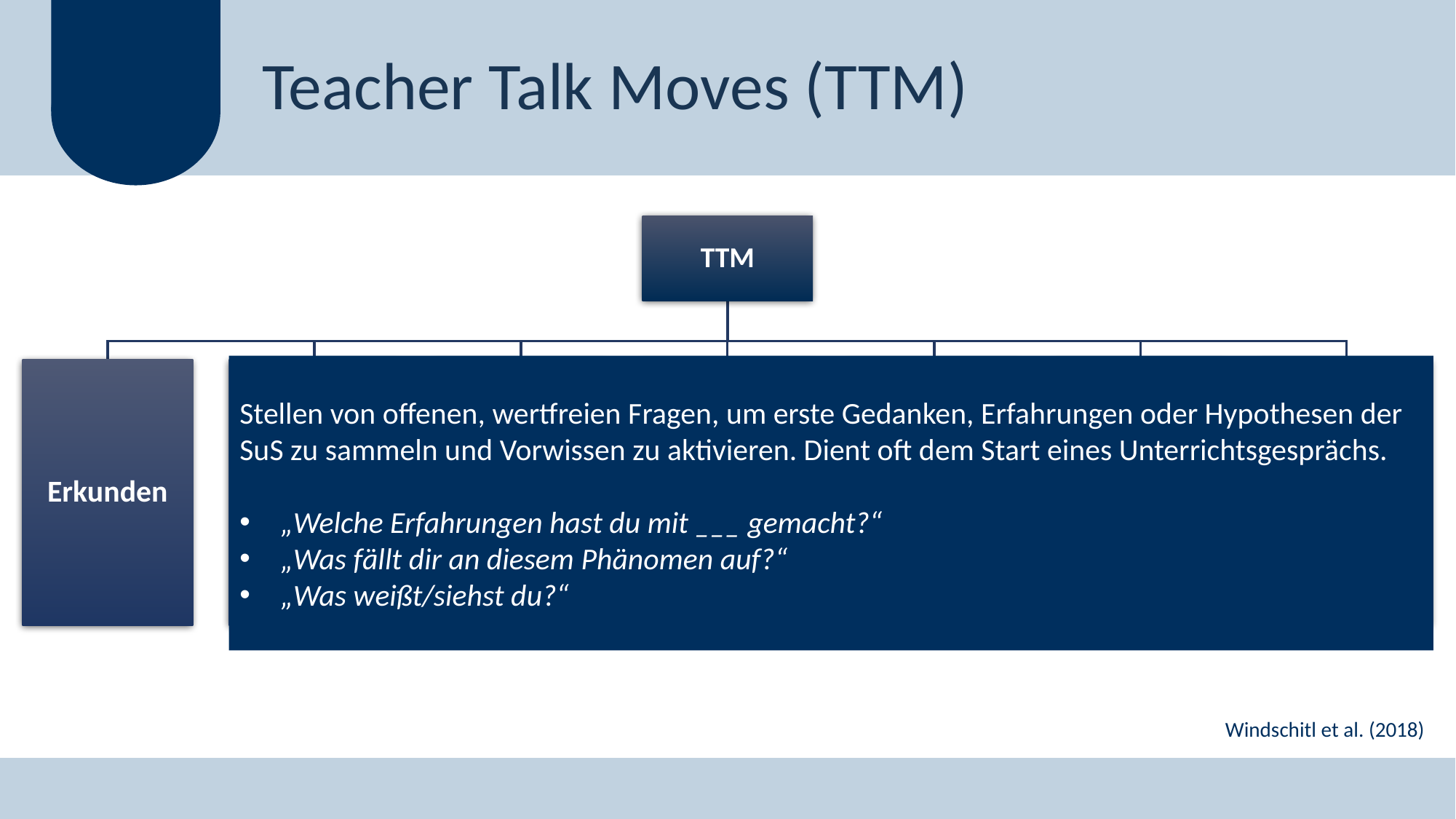

TTM
Erkunden
Nachfragen
Einfordern
Öffnen
Wiedergeben
Fokusssieren
Strukturieren
# Teacher Talk Moves (TTM)

Stellen von offenen, wertfreien Fragen, um erste Gedanken, Erfahrungen oder Hypothesen der SuS zu sammeln und Vorwissen zu aktivieren. Dient oft dem Start eines Unterrichtsgesprächs.

„Welche Erfahrungen hast du mit ___ gemacht?“
„Was fällt dir an diesem Phänomen auf?“
„Was weißt/siehst du?“

Windschitl et al. (2018)